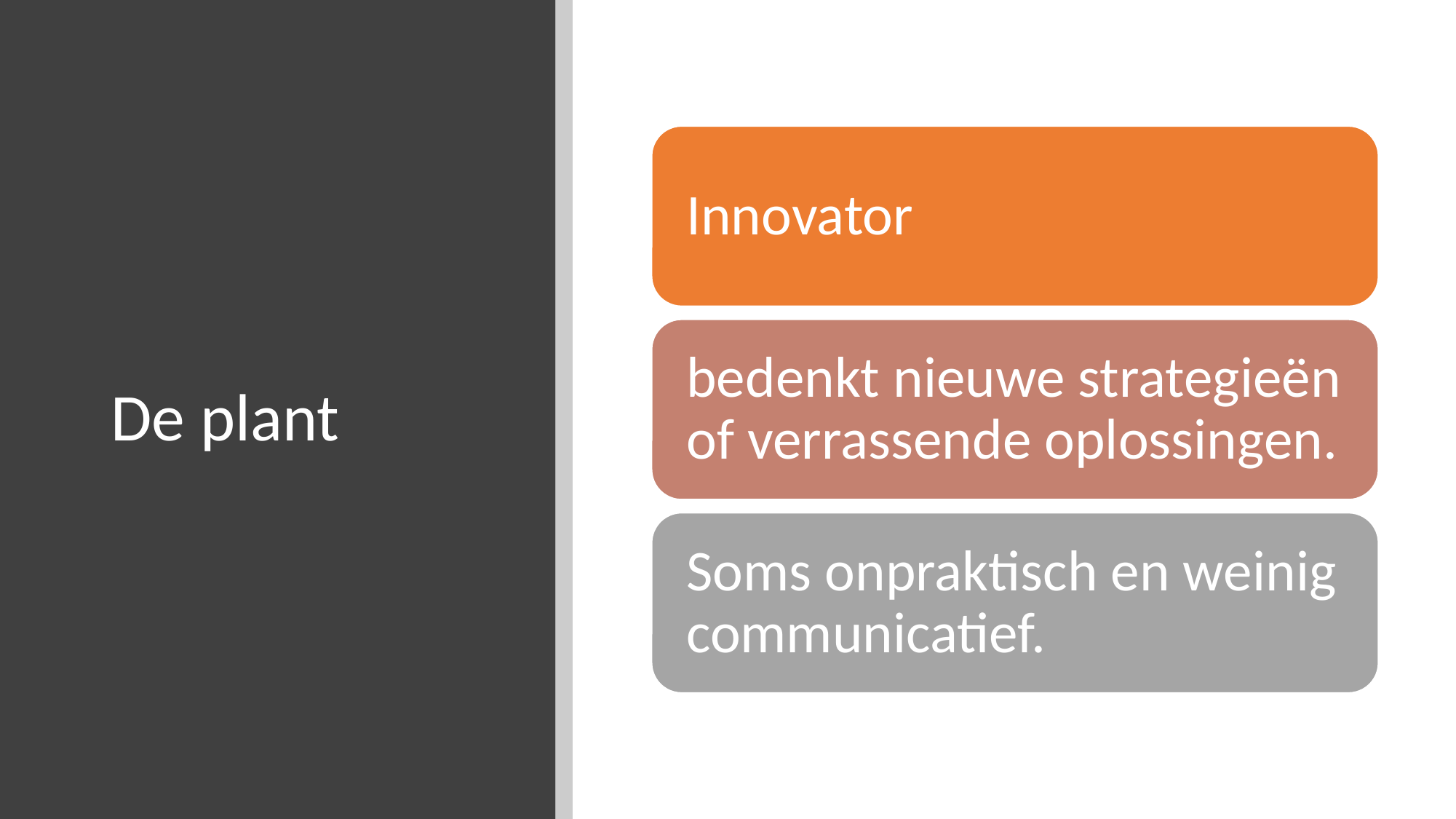

Innovator
bedenkt nieuwe strategieën of verrassende oplossingen.
Soms onpraktisch en weinig communicatief.
# De plant